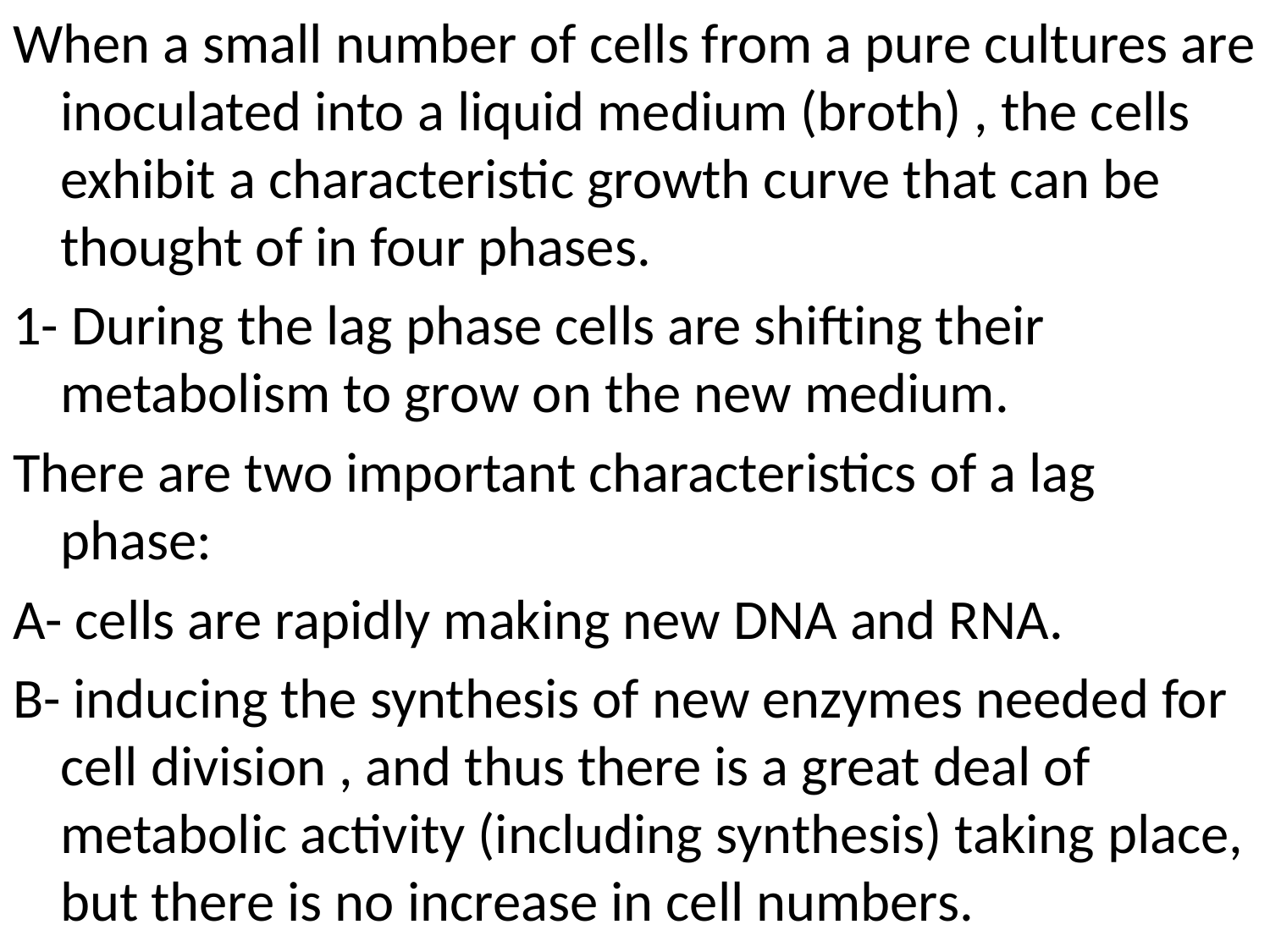

When a small number of cells from a pure cultures are inoculated into a liquid medium (broth) , the cells exhibit a characteristic growth curve that can be thought of in four phases.
1- During the lag phase cells are shifting their metabolism to grow on the new medium.
There are two important characteristics of a lag phase:
A- cells are rapidly making new DNA and RNA.
B- inducing the synthesis of new enzymes needed for cell division , and thus there is a great deal of metabolic activity (including synthesis) taking place, but there is no increase in cell numbers.
#